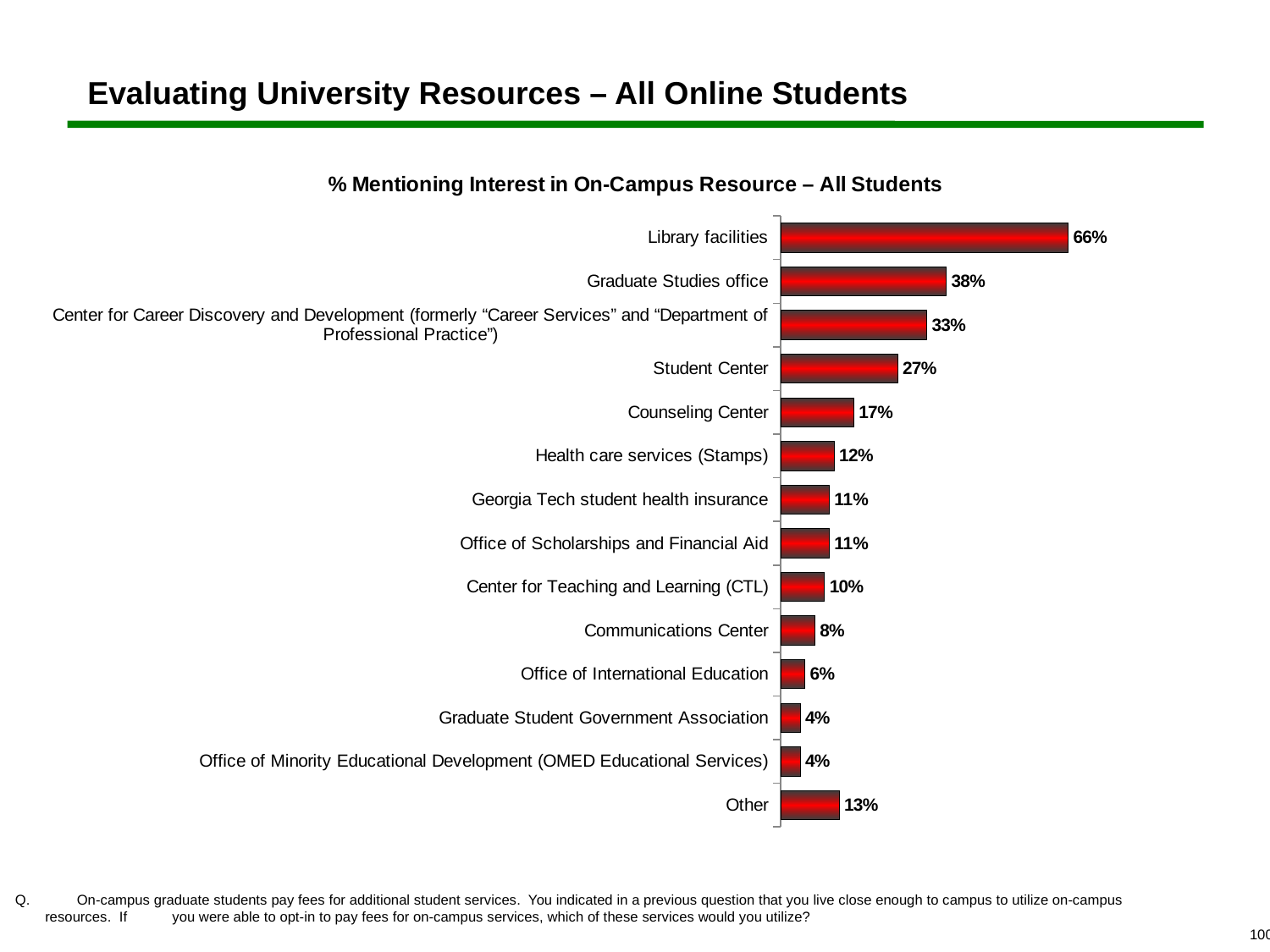

# Evaluating University Resources – All Online Students

### Chart: % Mentioning Interest in On-Campus Resource – All Students

| Category | % |
|---|---|
| Library facilities | 0.6555555555555556 |
| Graduate Studies office | 0.37777777777777777 |
| Center for Career Discovery and Development (formerly “Career Services” and “Department of Professional Practice”) | 0.3333333333333333 |
| Student Center | 0.26666666666666666 |
| Counseling Center | 0.16666666666666666 |
| Health care services (Stamps) | 0.12222222222222222 |
| Georgia Tech student health insurance | 0.1111111111111111 |
| Office of Scholarships and Financial Aid | 0.1111111111111111 |
| Center for Teaching and Learning (CTL) | 0.1 |
| Communications Center | 0.07777777777777778 |
| Office of International Education | 0.05555555555555555 |
| Graduate Student Government Association | 0.044444444444444446 |
| Office of Minority Educational Development (OMED Educational Services) | 0.044444444444444446 |
| Other | 0.13333333333333333 |
 	On-campus graduate students pay fees for additional student services.  You indicated in a previous question that you live close enough to campus to utilize on-campus resources.  If 	you were able to opt-in to pay fees for on-campus services, which of these services would you utilize?